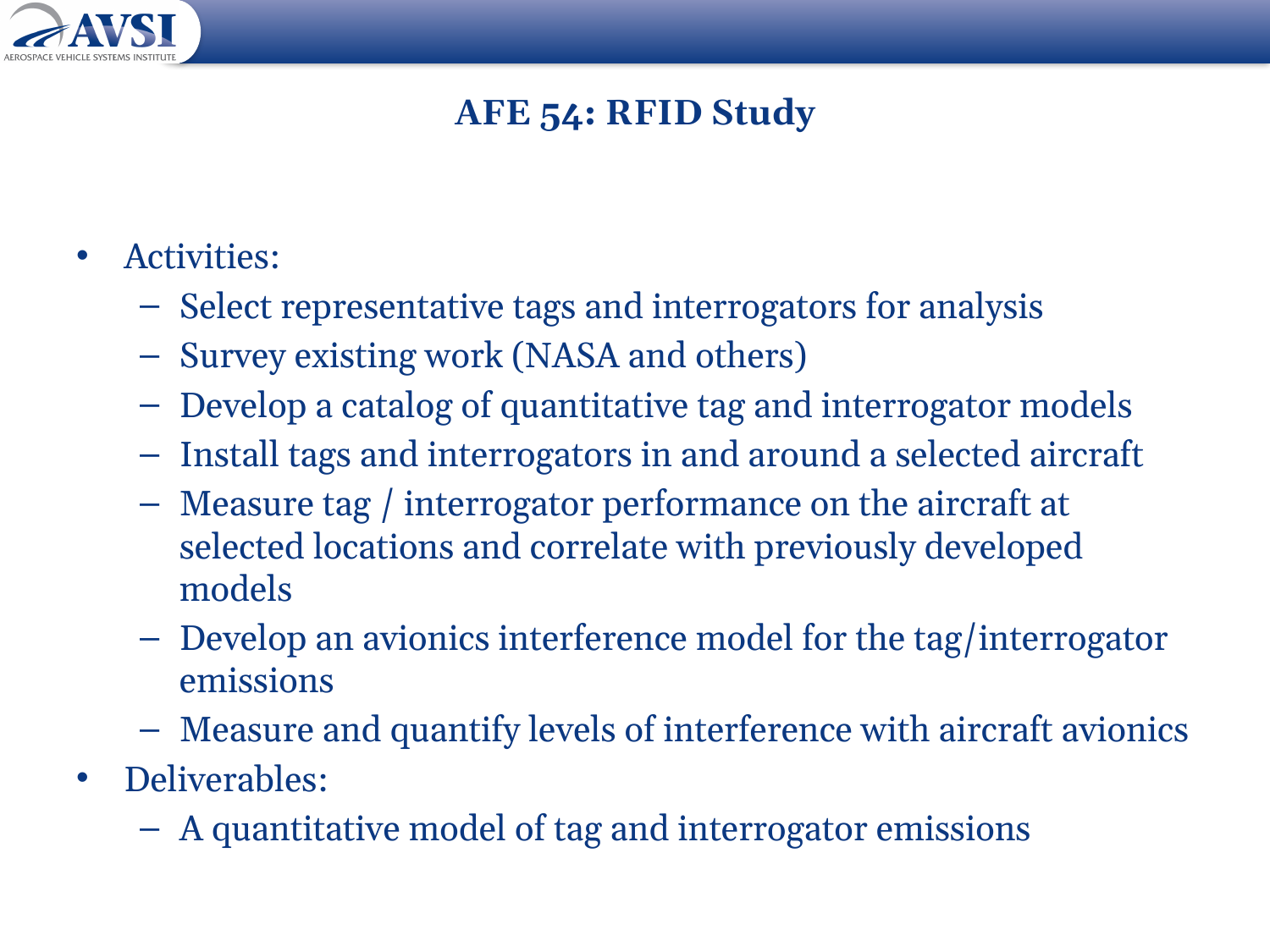

# AFE 54: RFID Study

Activities:
Select representative tags and interrogators for analysis
Survey existing work (NASA and others)
Develop a catalog of quantitative tag and interrogator models
Install tags and interrogators in and around a selected aircraft
Measure tag / interrogator performance on the aircraft at selected locations and correlate with previously developed models
Develop an avionics interference model for the tag/interrogator emissions
Measure and quantify levels of interference with aircraft avionics
Deliverables:
A quantitative model of tag and interrogator emissions